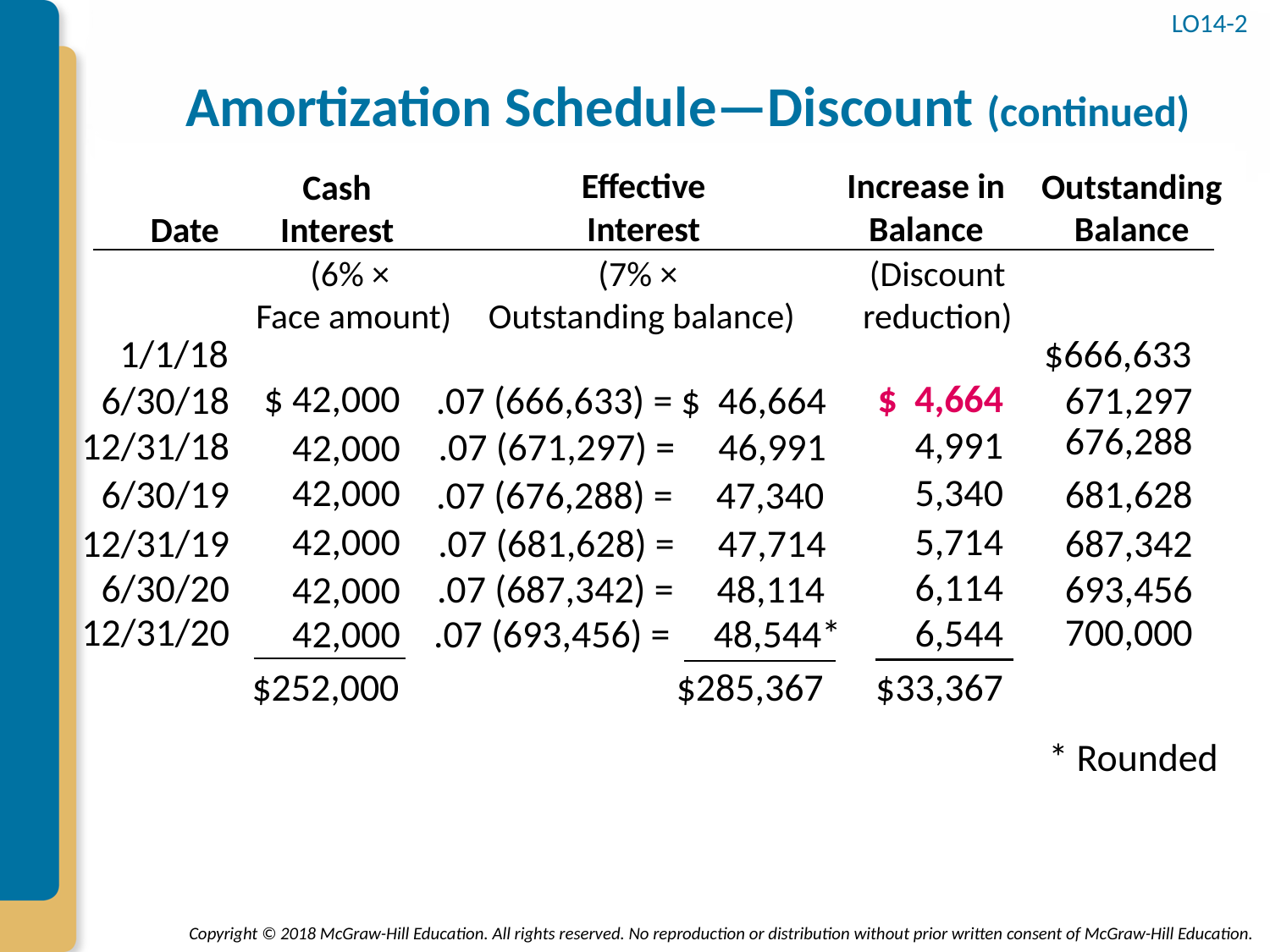

# Amortization Schedule—Discount (continued)
LO14-2
Effective Interest
Increase in Balance
Outstanding Balance
Cash Interest
Date
(Discount
reduction)
(6% ×
Face amount)
(7% ×
Outstanding balance)
1/1/18
$666,633
$  4,664
$ 42,000
6/30/18
671,297
.07 (666,633) = $  46,664
676,288
4,991
12/31/18
.07 (671,297) =     46,991
42,000
5,340
42,000
6/30/19
681,628
.07 (676,288) =     47,340
5,714
42,000
12/31/19
687,342
.07 (681,628) =     47,714
6,114
6/30/20
693,456
.07 (687,342) =     48,114
42,000
12/31/20
700,000
6,544
42,000
.07 (693,456) =     48,544*
$252,000
$285,367
$33,367
* Rounded